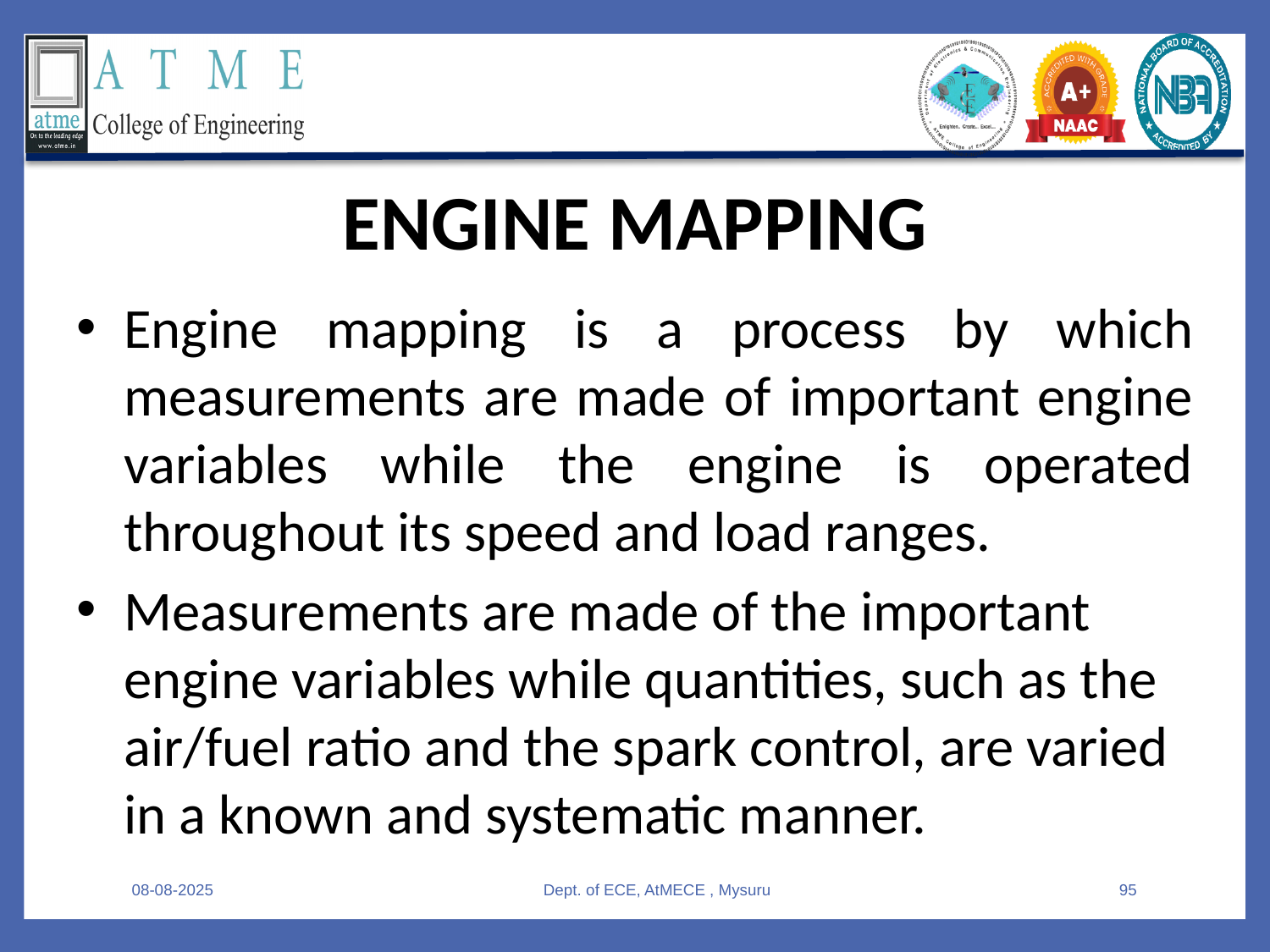

ENGINE MAPPING
Engine mapping is a process by which measurements are made of important engine variables while the engine is operated throughout its speed and load ranges.
Measurements are made of the important engine variables while quantities, such as the air/fuel ratio and the spark control, are varied in a known and systematic manner.

08-08-2025
Dept. of ECE, AtMECE , Mysuru
95